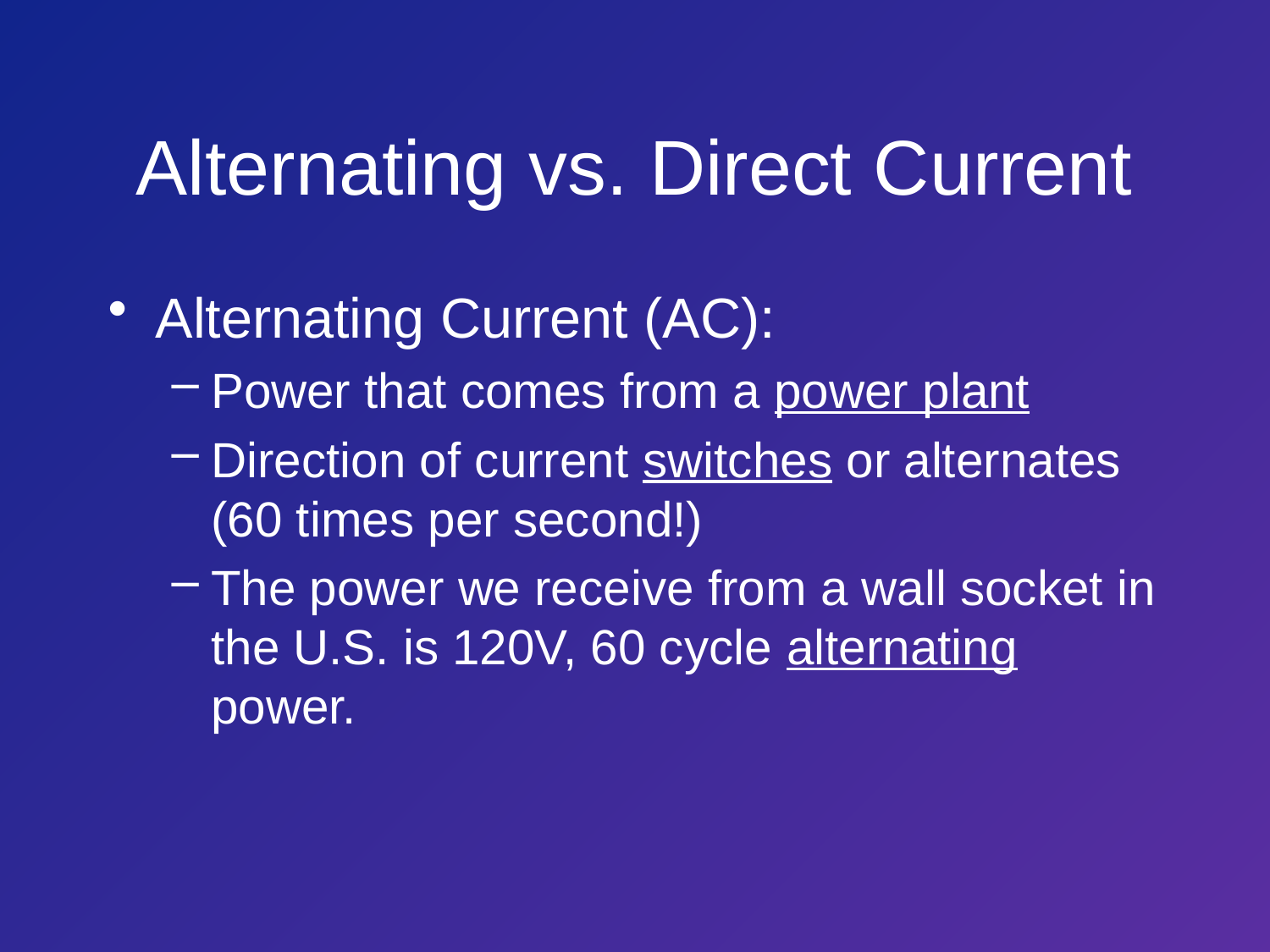

# Alternating vs. Direct Current
Alternating Current (AC):
Power that comes from a power plant
Direction of current switches or alternates (60 times per second!)
The power we receive from a wall socket in the U.S. is 120V, 60 cycle alternating power.